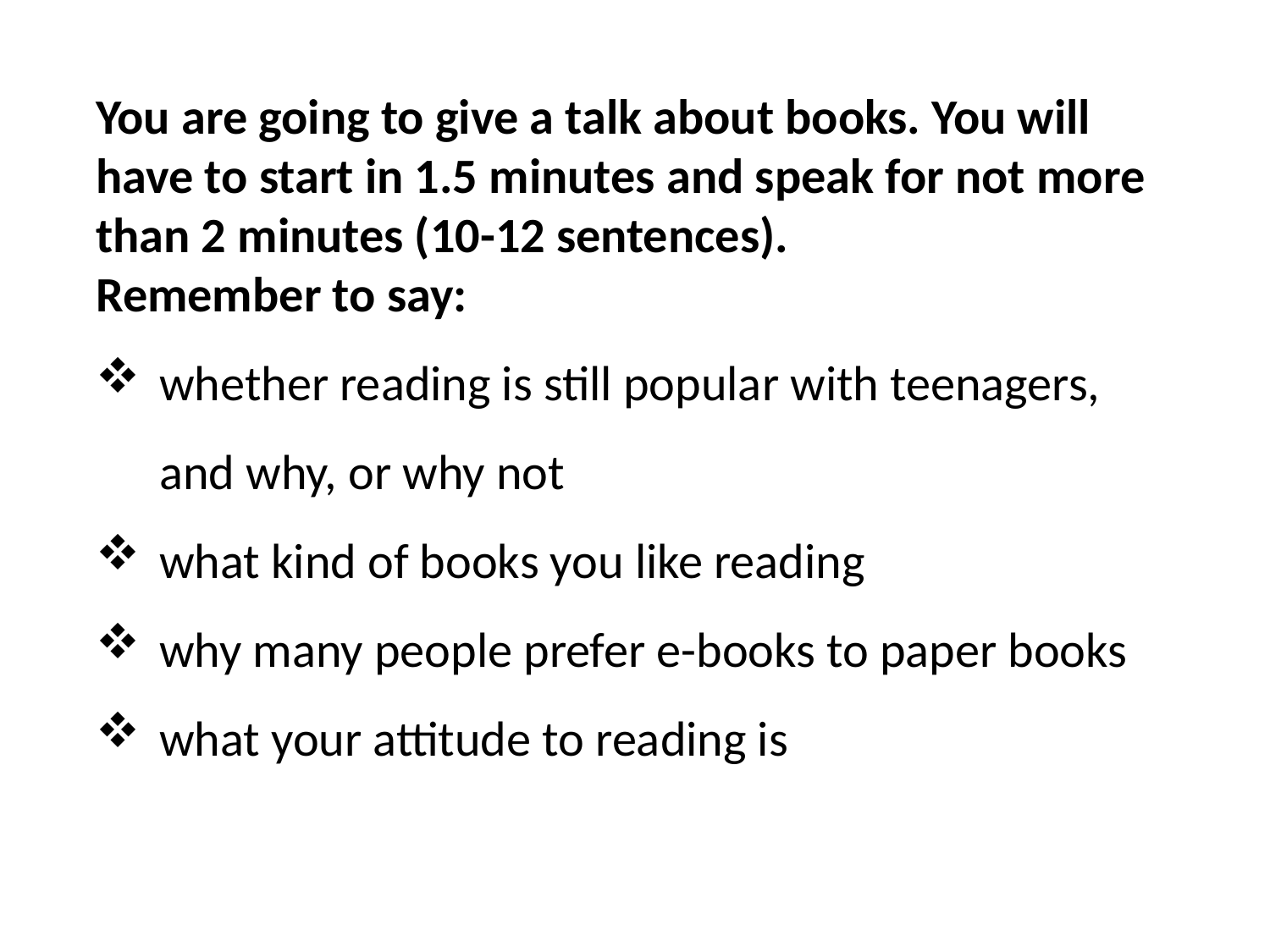

You are going to give a talk about books. You will have to start in 1.5 minutes and speak for not more than 2 minutes (10-12 sentences).
Remember to say:
whether reading is still popular with teenagers, and why, or why not
what kind of books you like reading
why many people prefer e-books to paper books
what your attitude to reading is